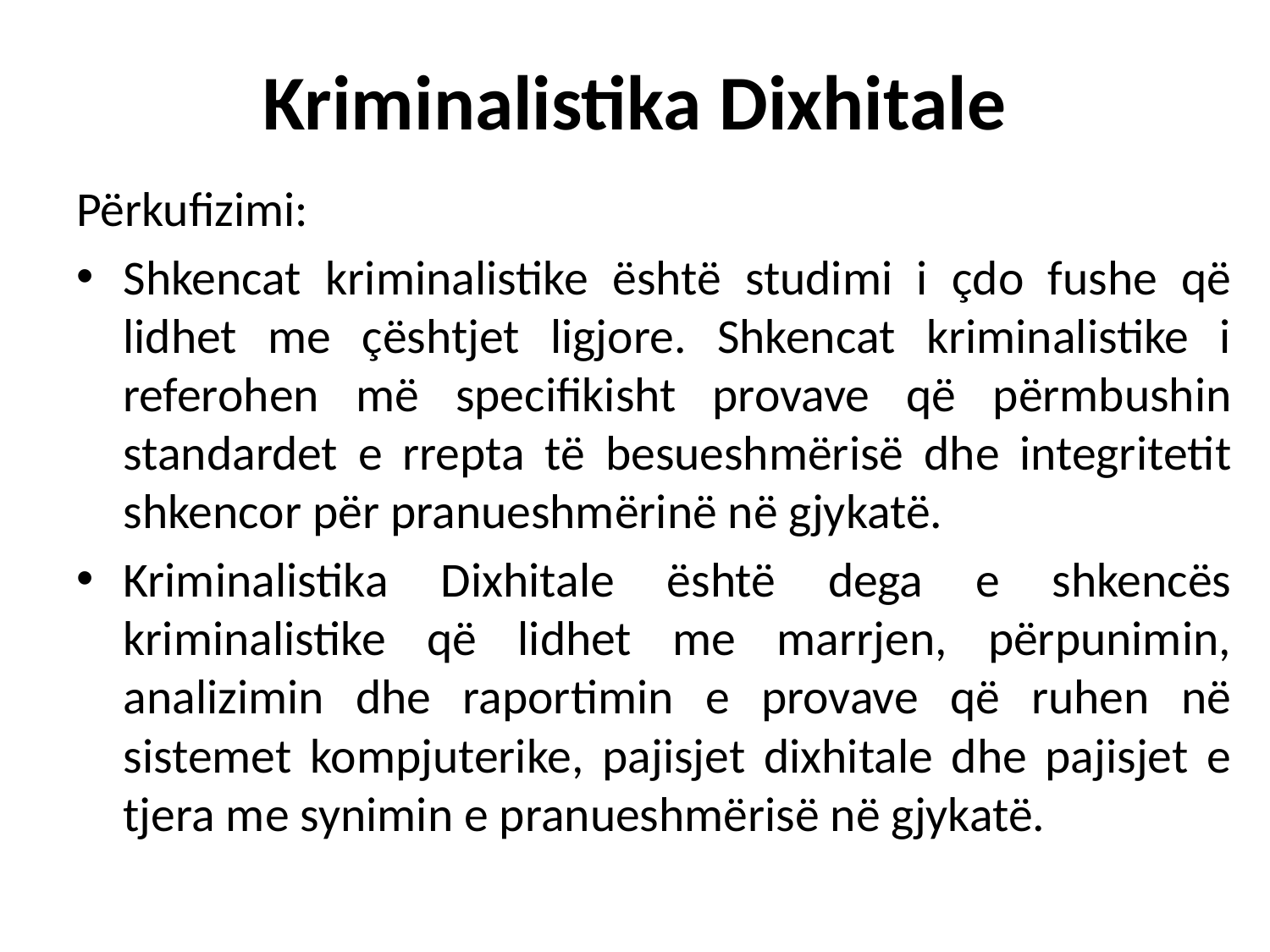

# Kriminalistika Dixhitale
Përkufizimi:
Shkencat kriminalistike është studimi i çdo fushe që lidhet me çështjet ligjore. Shkencat kriminalistike i referohen më specifikisht provave që përmbushin standardet e rrepta të besueshmërisë dhe integritetit shkencor për pranueshmërinë në gjykatë.
Kriminalistika Dixhitale është dega e shkencës kriminalistike që lidhet me marrjen, përpunimin, analizimin dhe raportimin e provave që ruhen në sistemet kompjuterike, pajisjet dixhitale dhe pajisjet e tjera me synimin e pranueshmërisë në gjykatë.